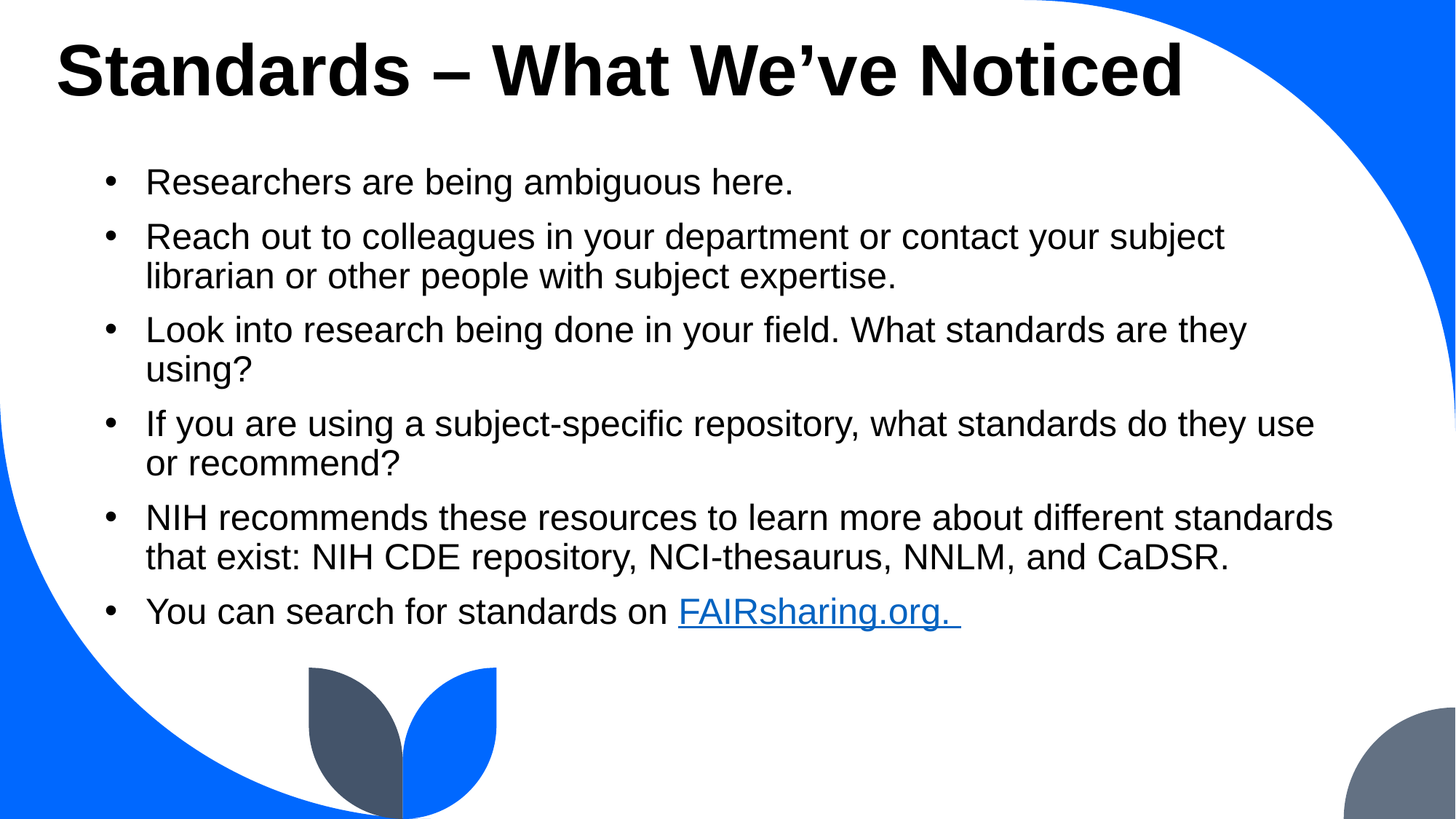

# Standards – What We’ve Noticed
Researchers are being ambiguous here.
Reach out to colleagues in your department or contact your subject librarian or other people with subject expertise.
Look into research being done in your field. What standards are they using?
If you are using a subject-specific repository, what standards do they use or recommend?
NIH recommends these resources to learn more about different standards that exist: NIH CDE repository, NCI-thesaurus, NNLM, and CaDSR.
You can search for standards on FAIRsharing.org.